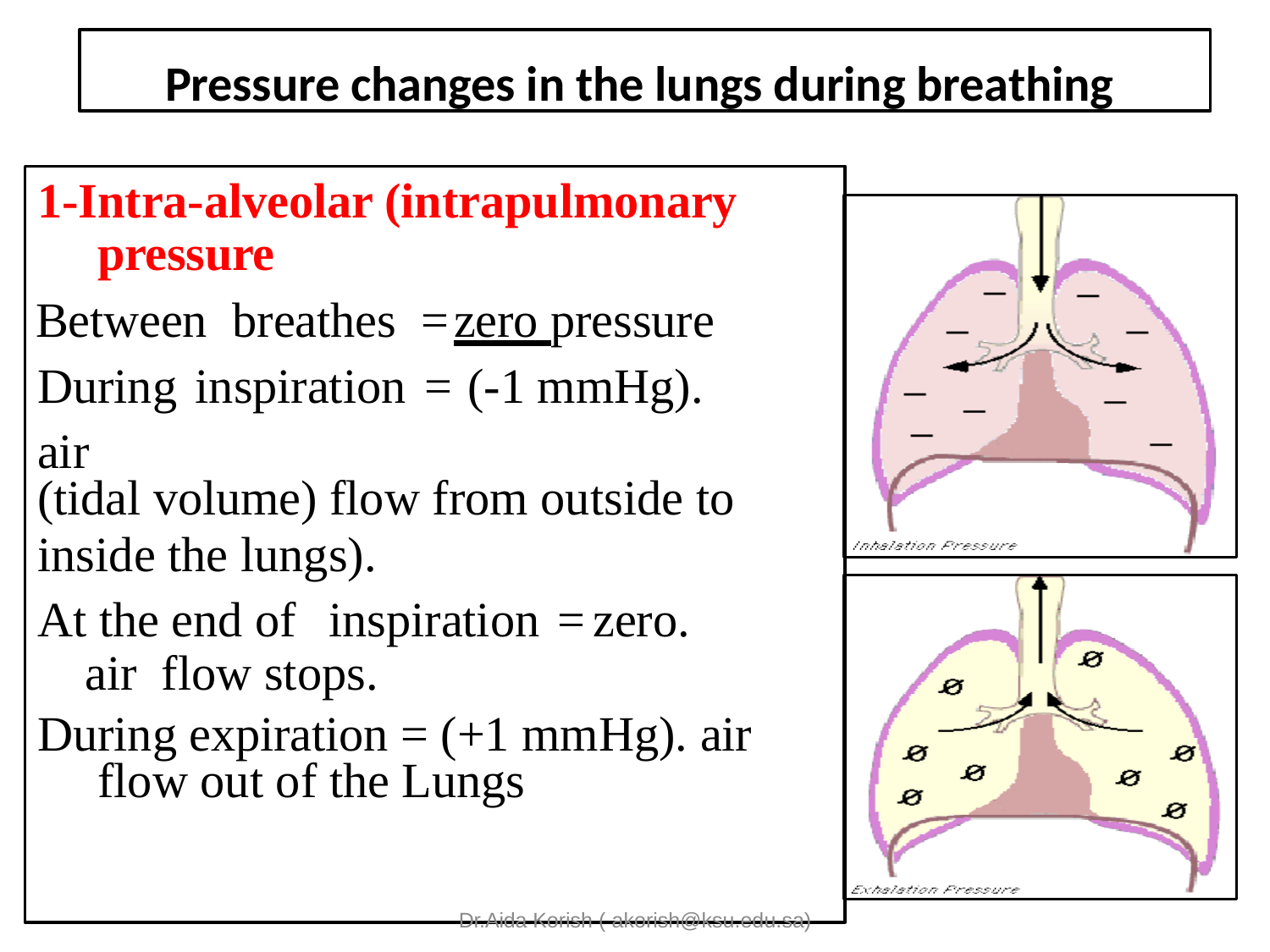

Pressure changes in the lungs during breathing

1-Intra-alveolar (intrapulmonary  pressure
Between  breathes  =	zero pressure  During inspiration =		(-1 mmHg). air
(tidal volume) flow from outside to
inside the lungs).
At the end of  inspiration =	zero. air  flow stops.
During expiration = (+1 mmHg). air  flow out of the Lungs

Dr.Aida Korish ( akorish@ksu.edu.sa)